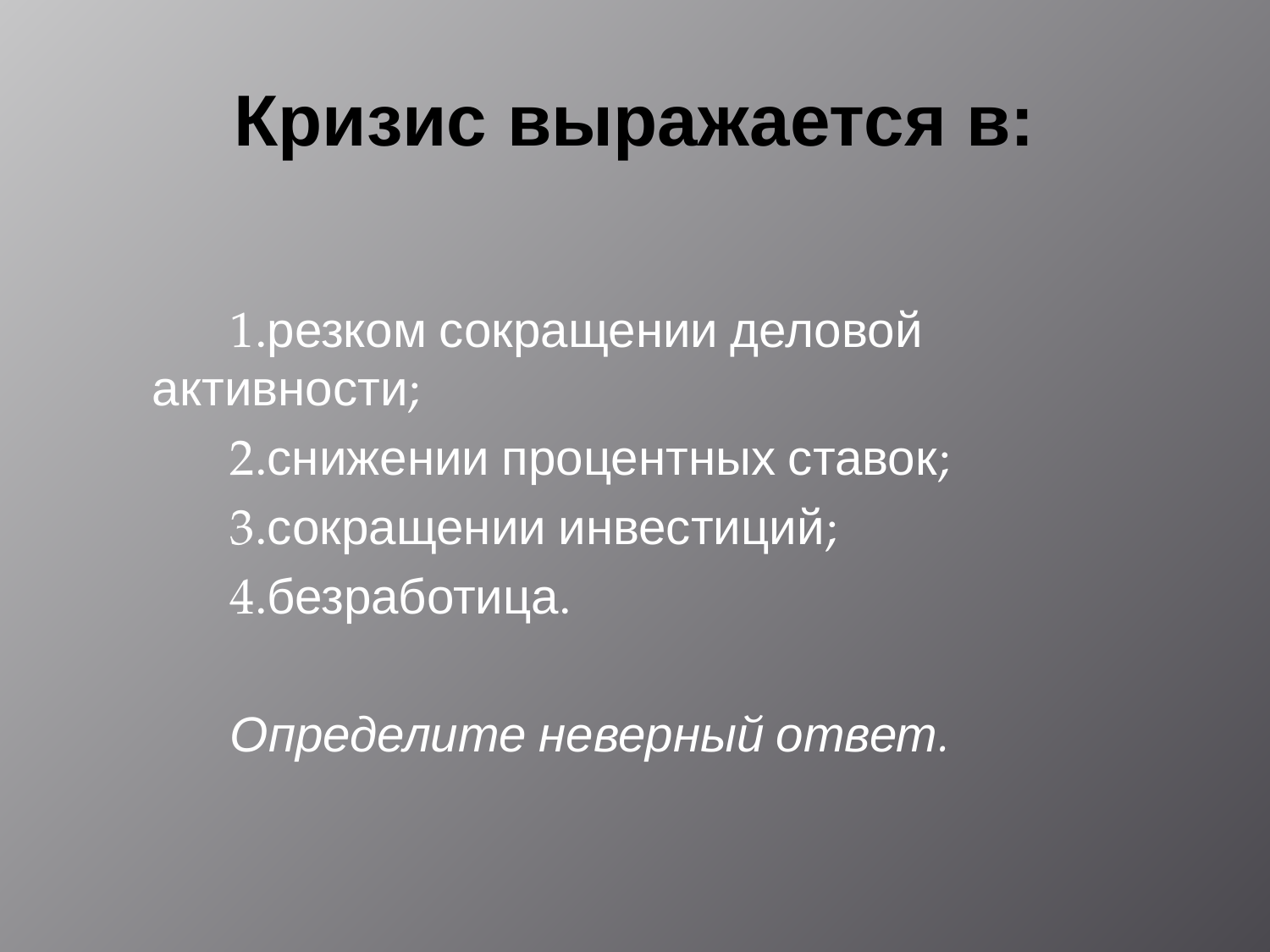

# Кризис выражается в:

           1.резком сокращении деловой активности;
           2.снижении процентных ставок;
           3.сокращении инвестиций;
           4.безработица.

           Определите неверный ответ.